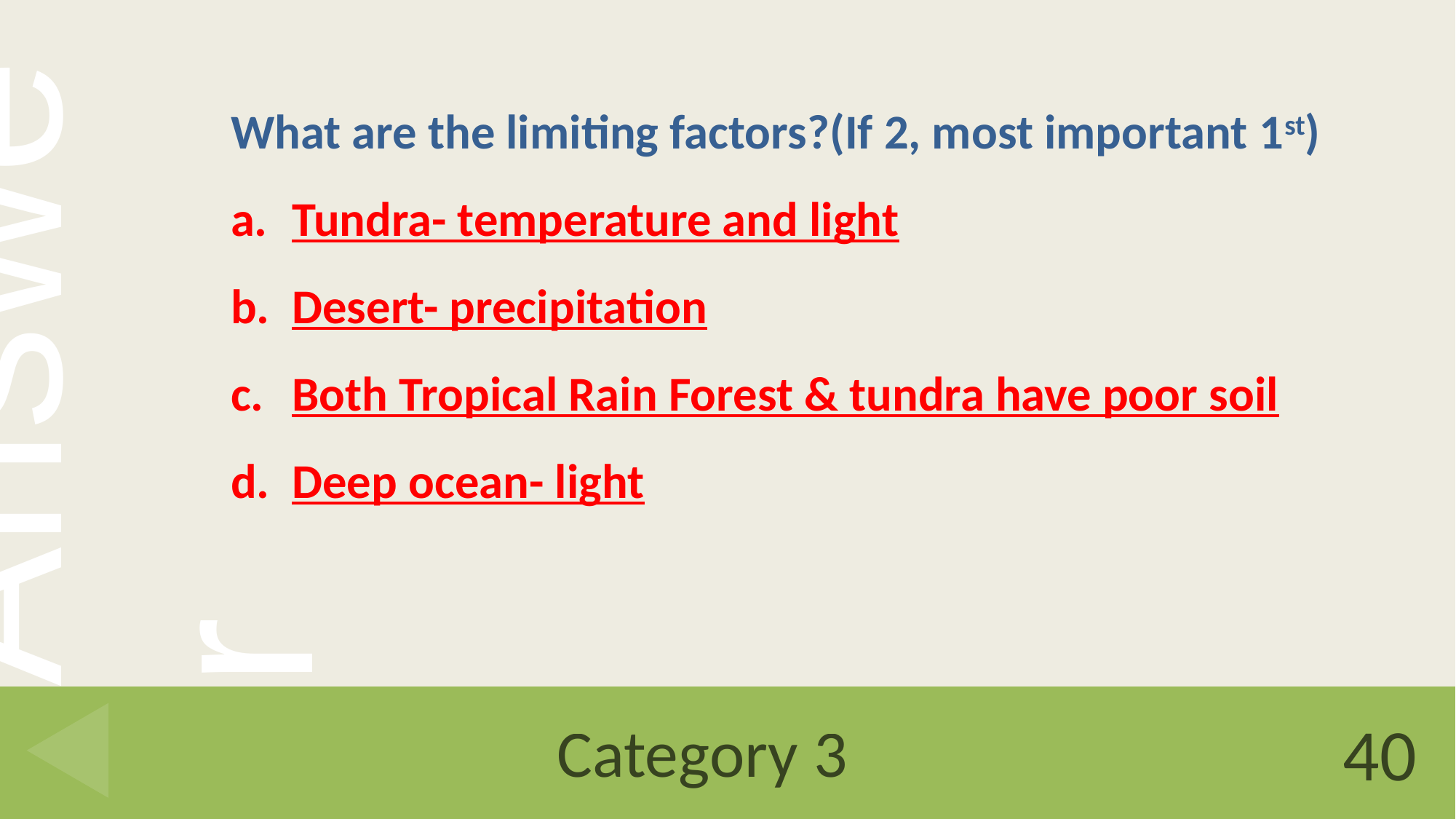

What are the limiting factors?(If 2, most important 1st)
Tundra- temperature and light
Desert- precipitation
Both Tropical Rain Forest & tundra have poor soil
Deep ocean- light

# Category 3
40